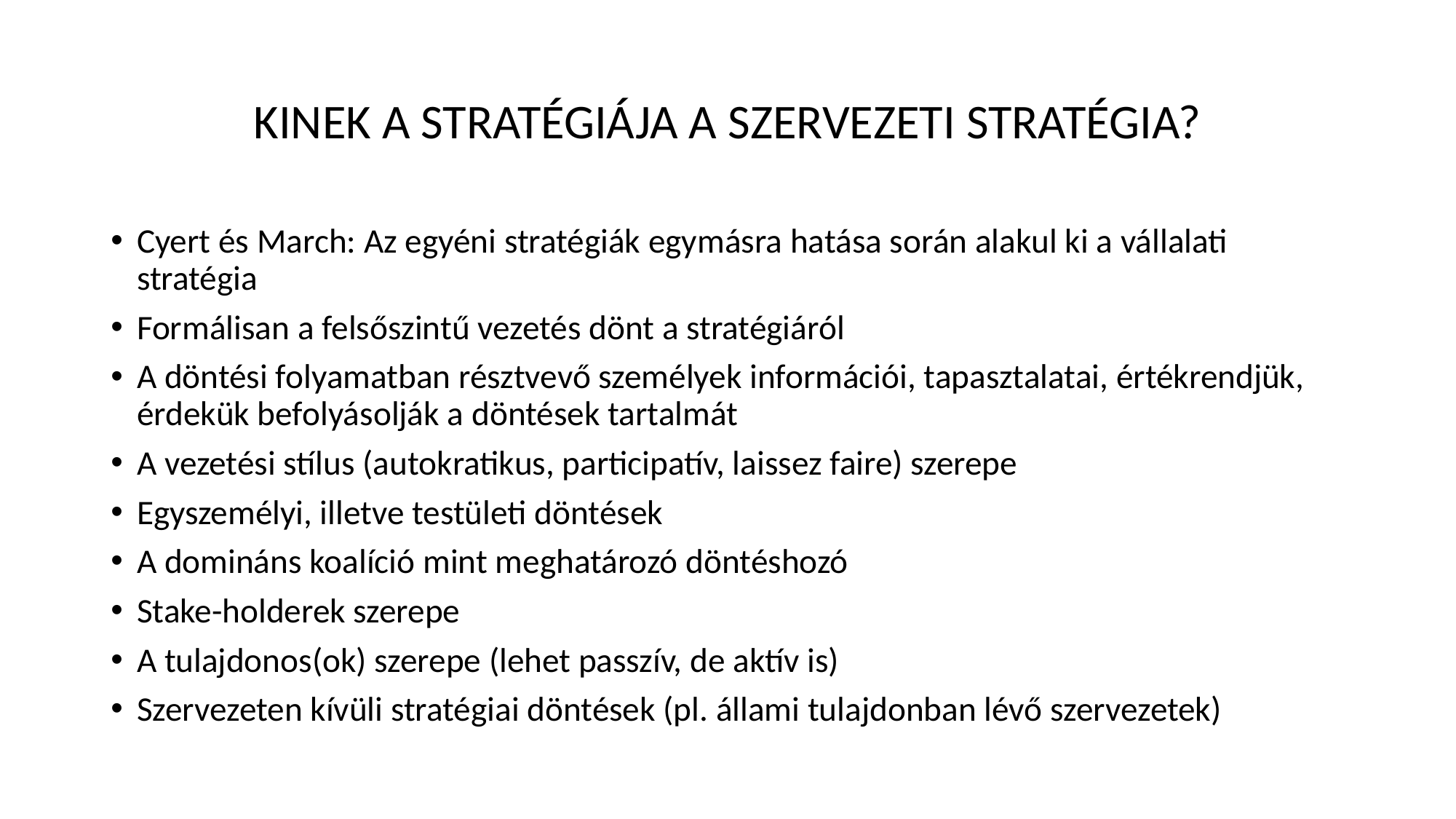

# KINEK A STRATÉGIÁJA A SZERVEZETI STRATÉGIA?
Cyert és March: Az egyéni stratégiák egymásra hatása során alakul ki a vállalati stratégia
Formálisan a felsőszintű vezetés dönt a stratégiáról
A döntési folyamatban résztvevő személyek információi, tapasztalatai, értékrendjük, érdekük befolyásolják a döntések tartalmát
A vezetési stílus (autokratikus, participatív, laissez faire) szerepe
Egyszemélyi, illetve testületi döntések
A domináns koalíció mint meghatározó döntéshozó
Stake-holderek szerepe
A tulajdonos(ok) szerepe (lehet passzív, de aktív is)
Szervezeten kívüli stratégiai döntések (pl. állami tulajdonban lévő szervezetek)